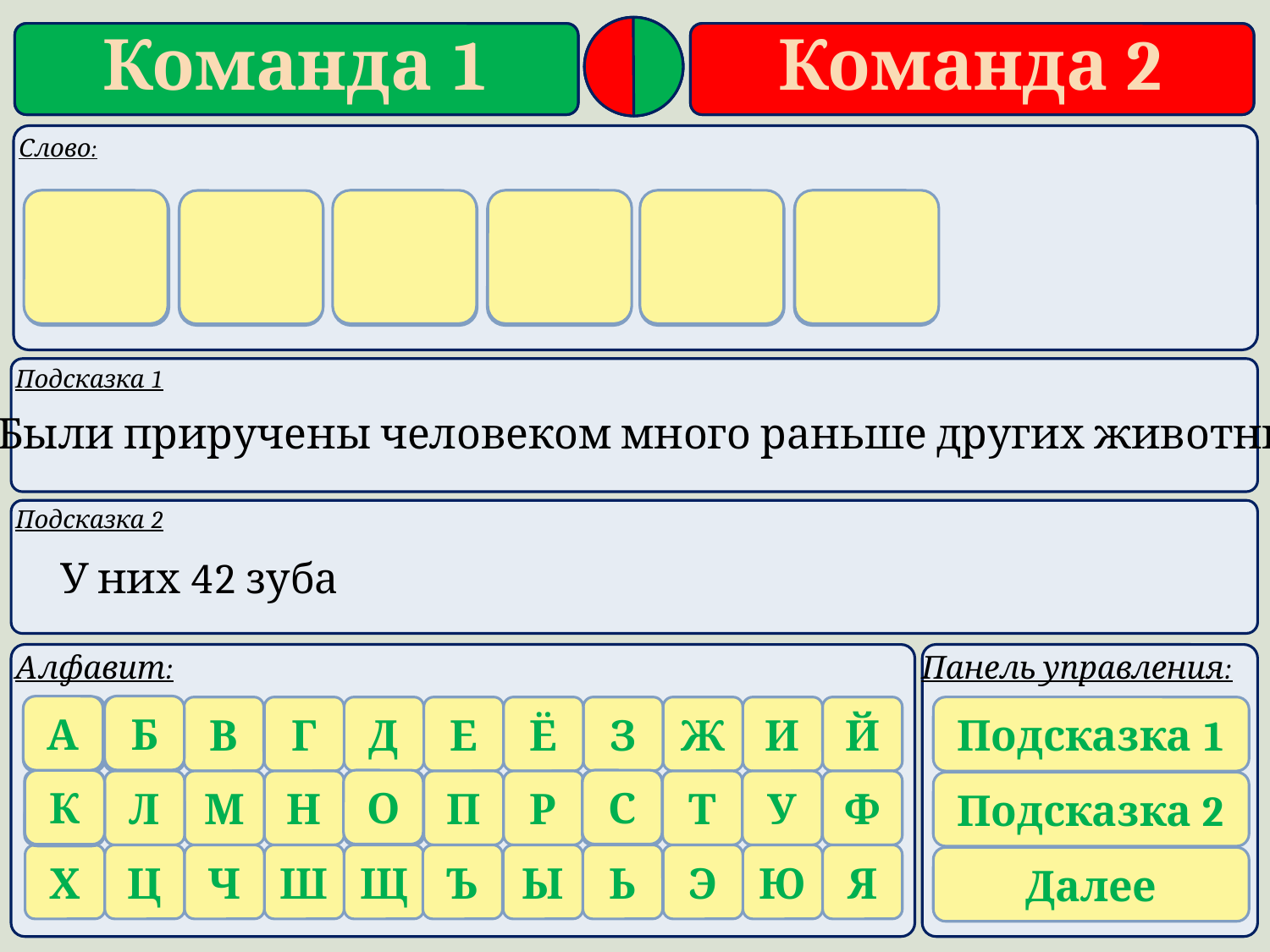

с
о
б
а
к
а
Были приручены человеком много раньше других животных
У них 42 зуба
Б
А
Подсказка 1
А
О
С
К
К
Подсказка 2